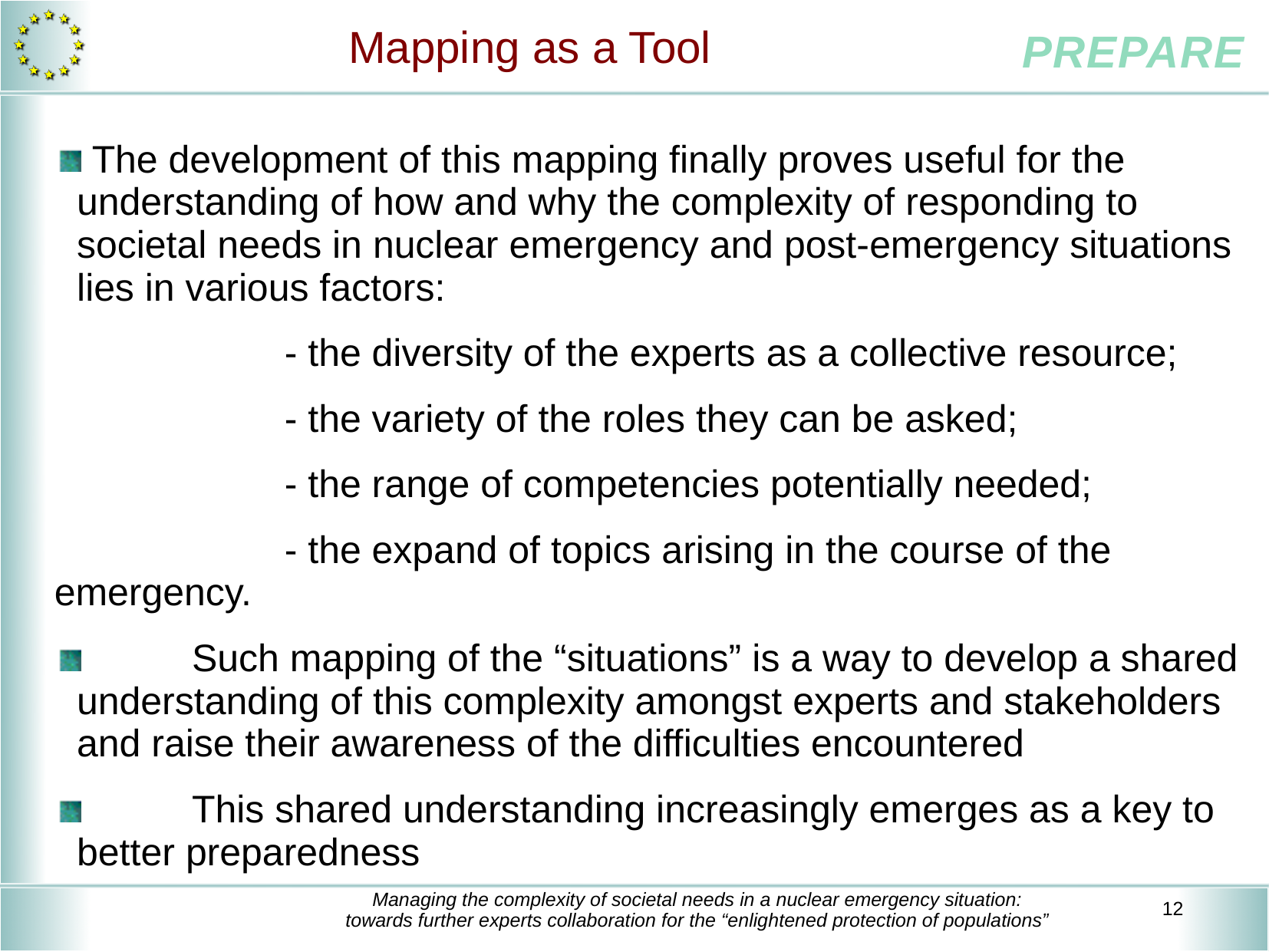

# Mapping as a Tool
 The development of this mapping finally proves useful for the understanding of how and why the complexity of responding to societal needs in nuclear emergency and post-emergency situations lies in various factors:
		- the diversity of the experts as a collective resource;
		- the variety of the roles they can be asked;
		- the range of competencies potentially needed;
		- the expand of topics arising in the course of the emergency.
 	Such mapping of the “situations” is a way to develop a shared understanding of this complexity amongst experts and stakeholders and raise their awareness of the difficulties encountered
 	This shared understanding increasingly emerges as a key to better preparedness